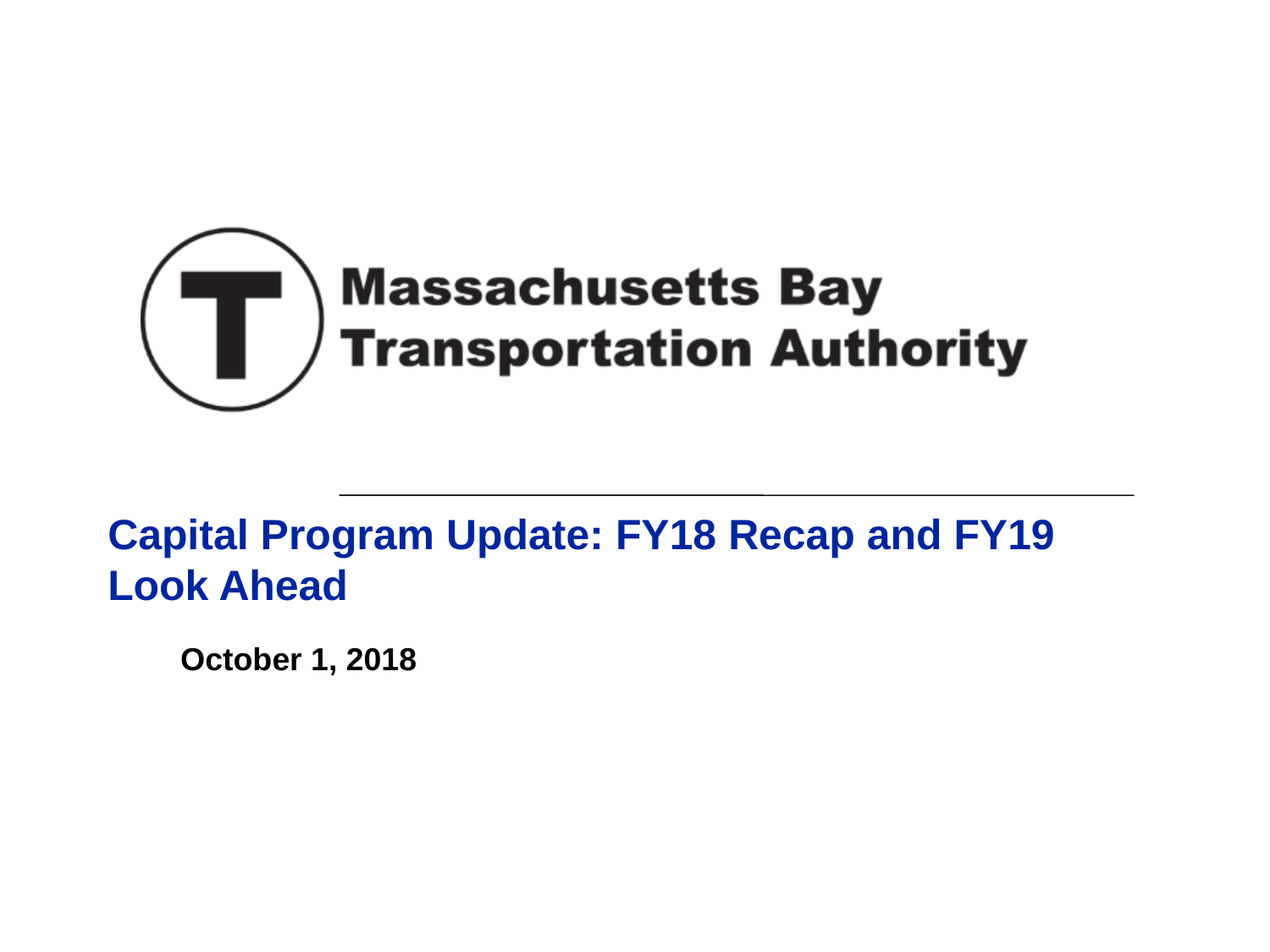

# Capital Program Update: FY18 Recap and FY19 Look Ahead
October 1, 2018